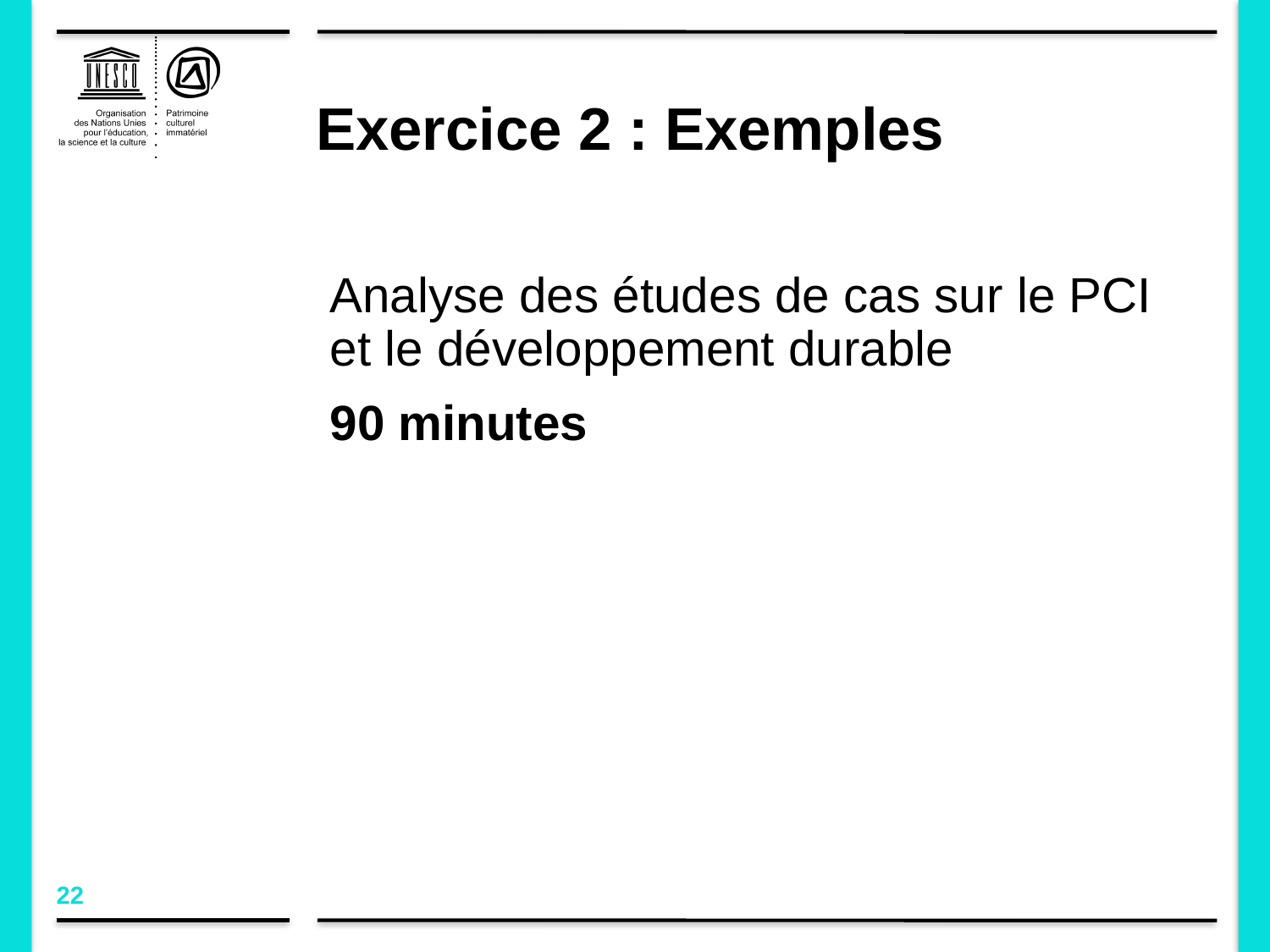

# Exercice 2 : Exemples
Analyse des études de cas sur le PCI et le développement durable
90 minutes